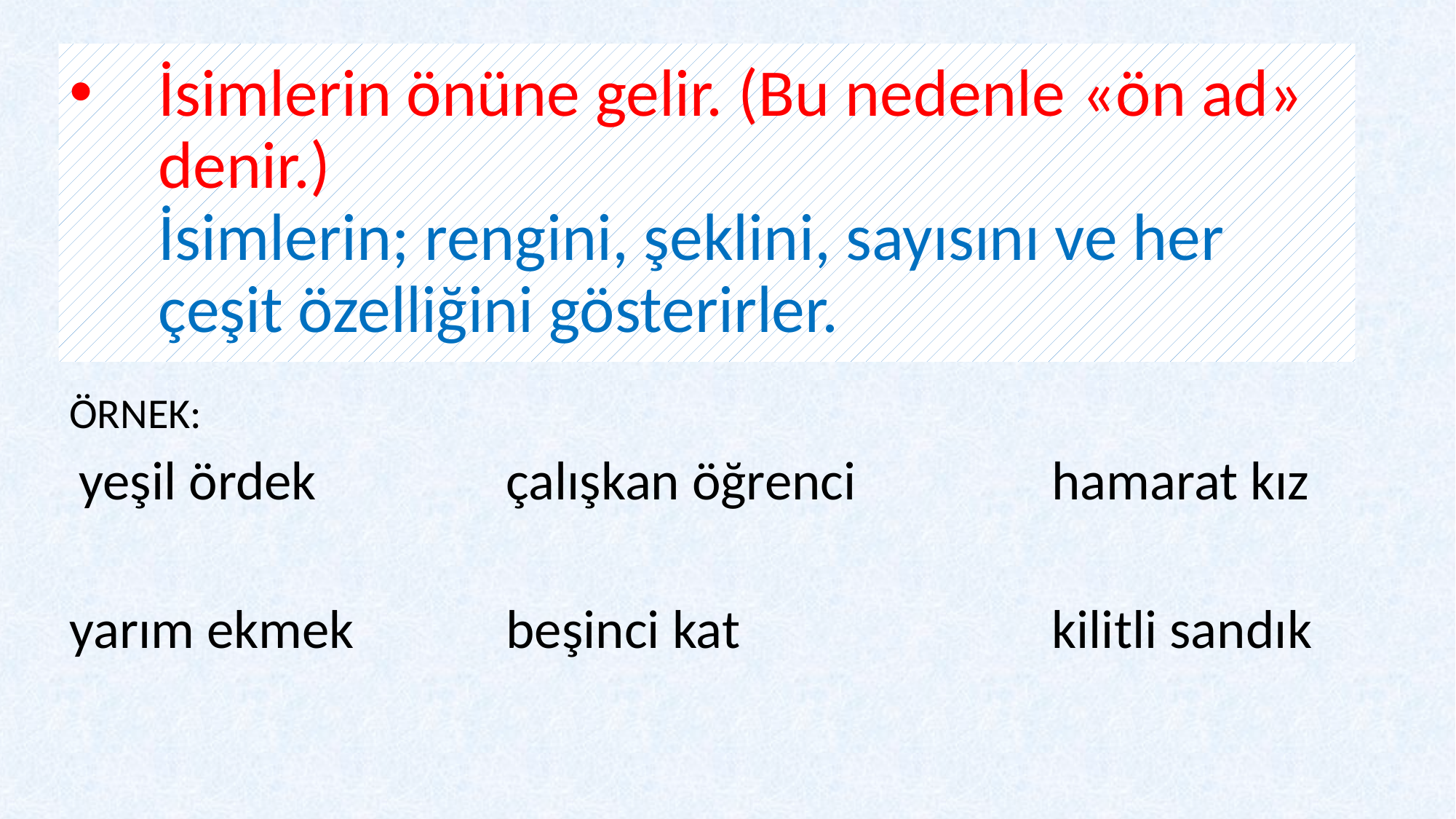

# İsimlerin önüne gelir. (Bu nedenle «ön ad» denir.) İsimlerin; rengini, şeklini, sayısını ve her çeşit özelliğini gösterirler.
ÖRNEK:
 yeşil ördek		çalışkan öğrenci		hamarat kız

yarım ekmek		beşinci kat			kilitli sandık